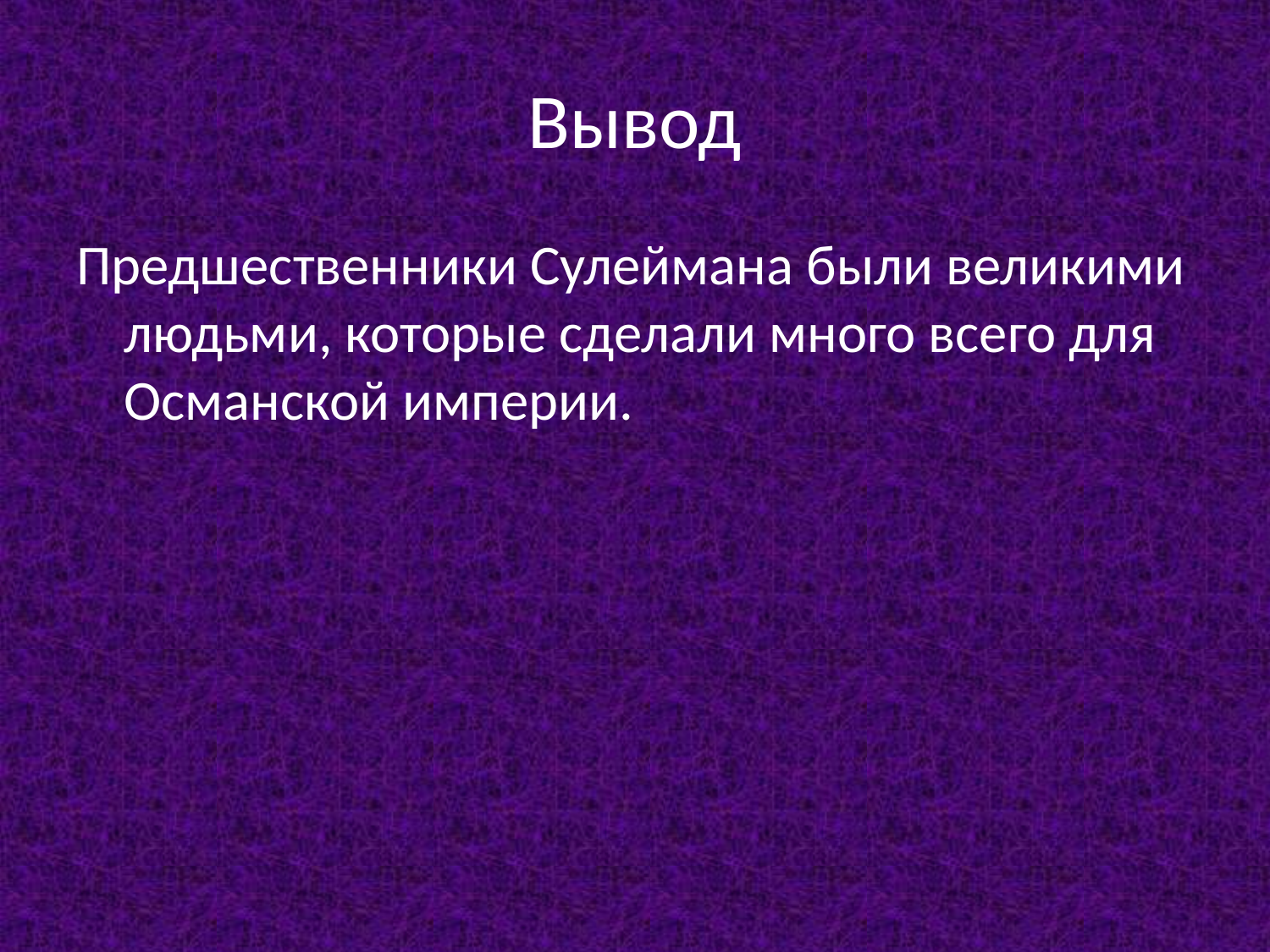

# Вывод
Предшественники Сулеймана были великими людьми, которые сделали много всего для Османской империи.